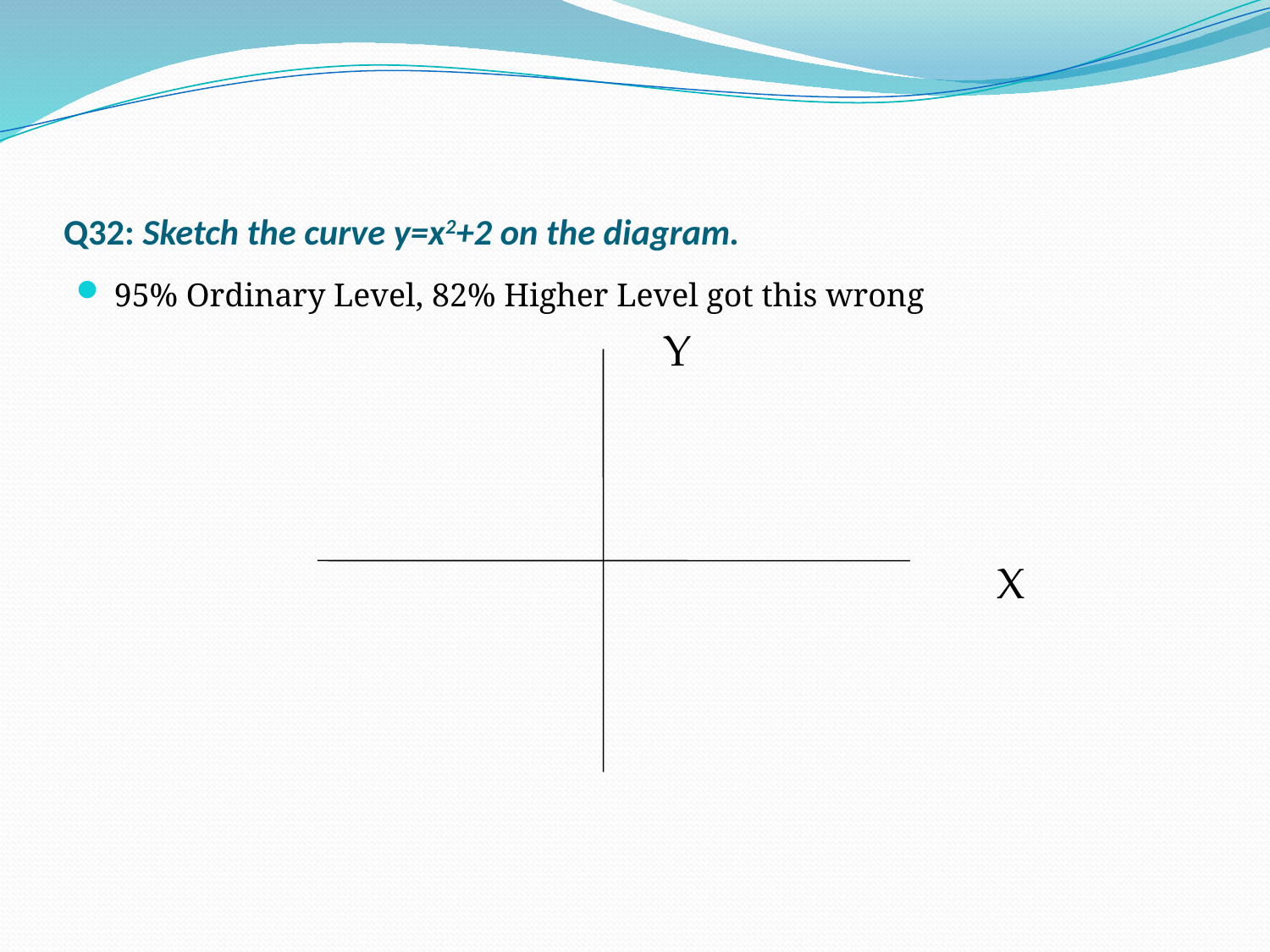

# Q32: Sketch the curve y=x2+2 on the diagram.
95% Ordinary Level, 82% Higher Level got this wrong

Y

X